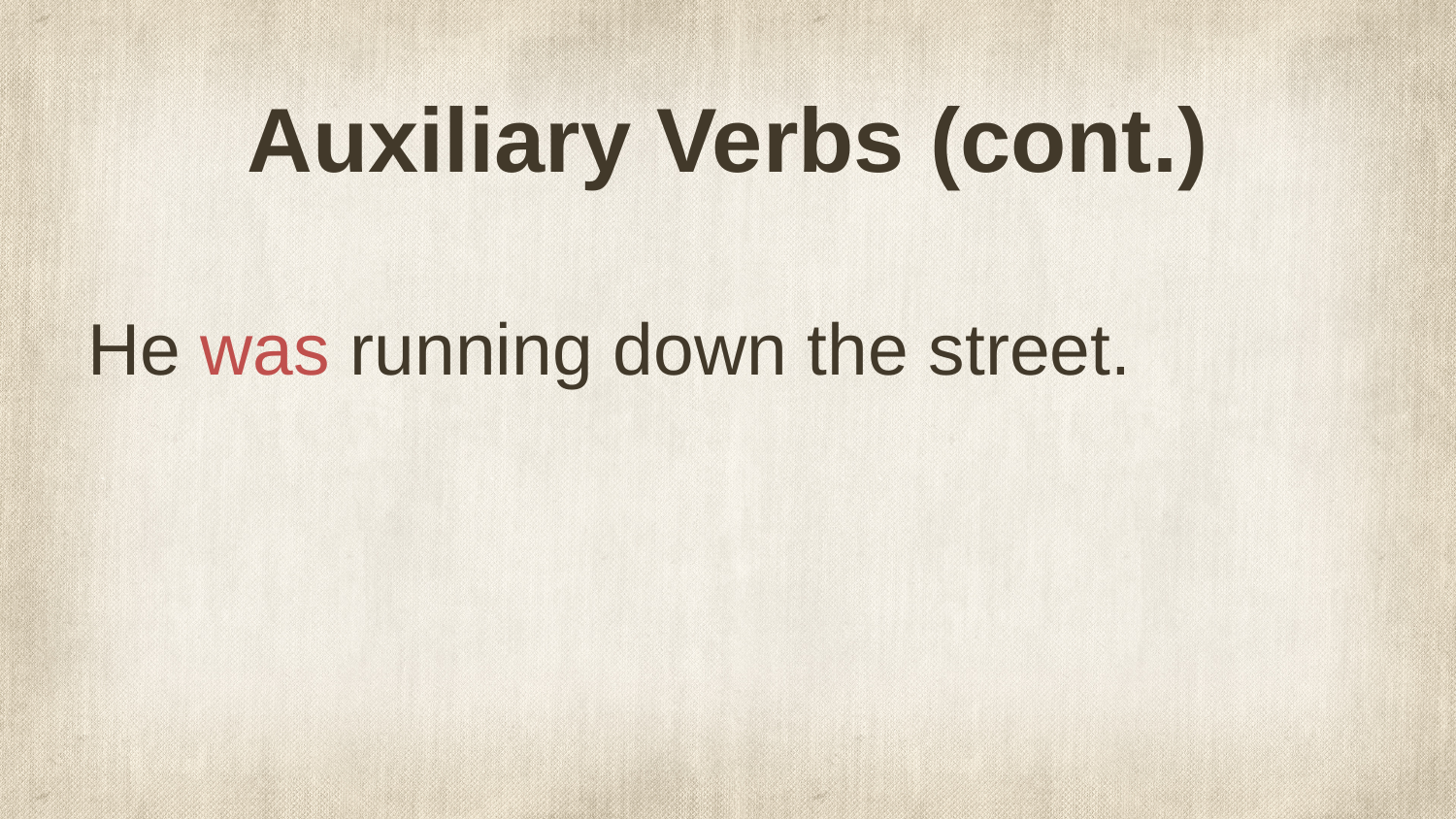

# Auxiliary Verbs (cont.)
He was running down the street.